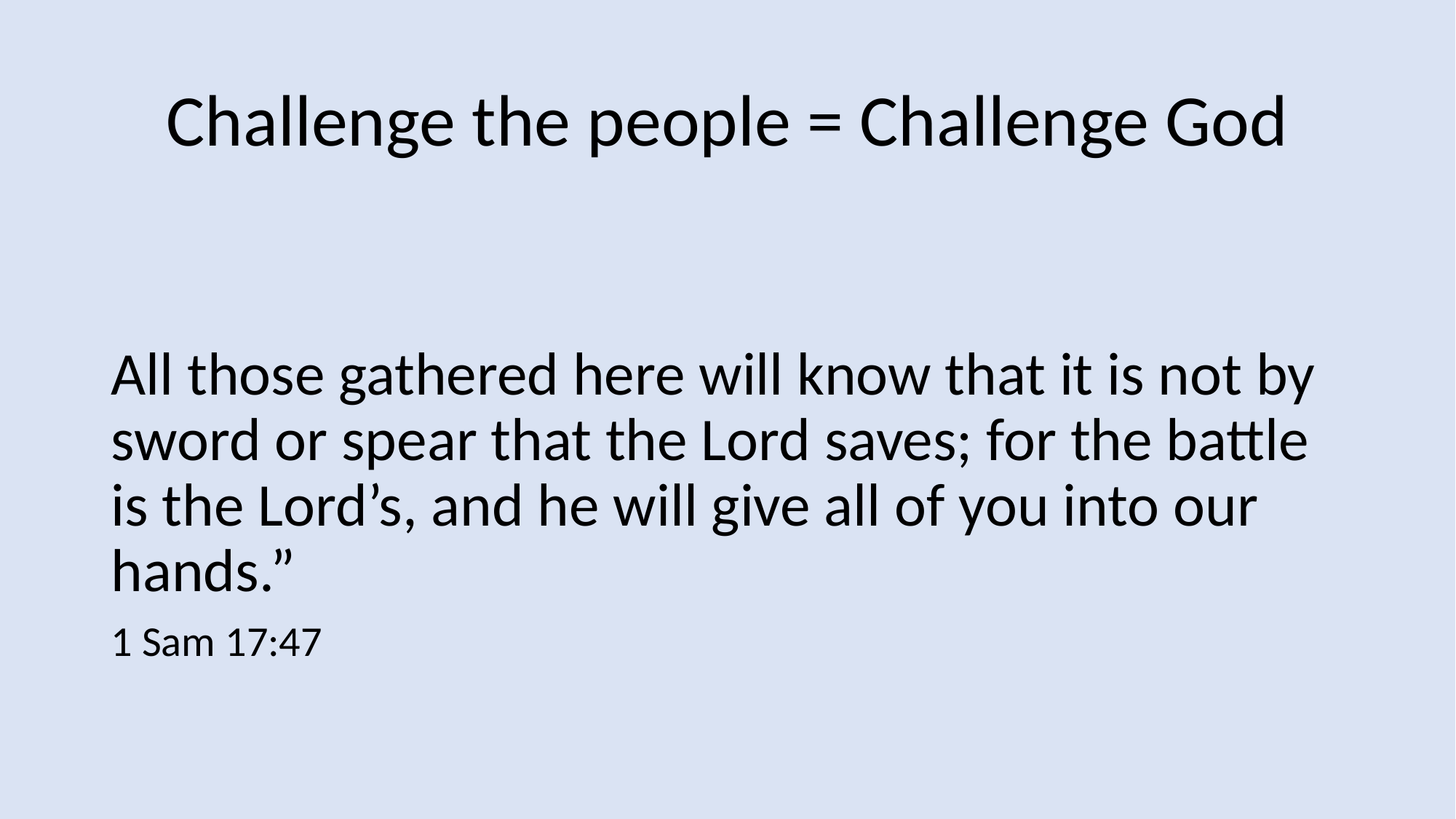

# Challenge the people = Challenge God
All those gathered here will know that it is not by sword or spear that the Lord saves; for the battle is the Lord’s, and he will give all of you into our hands.”
1 Sam 17:47